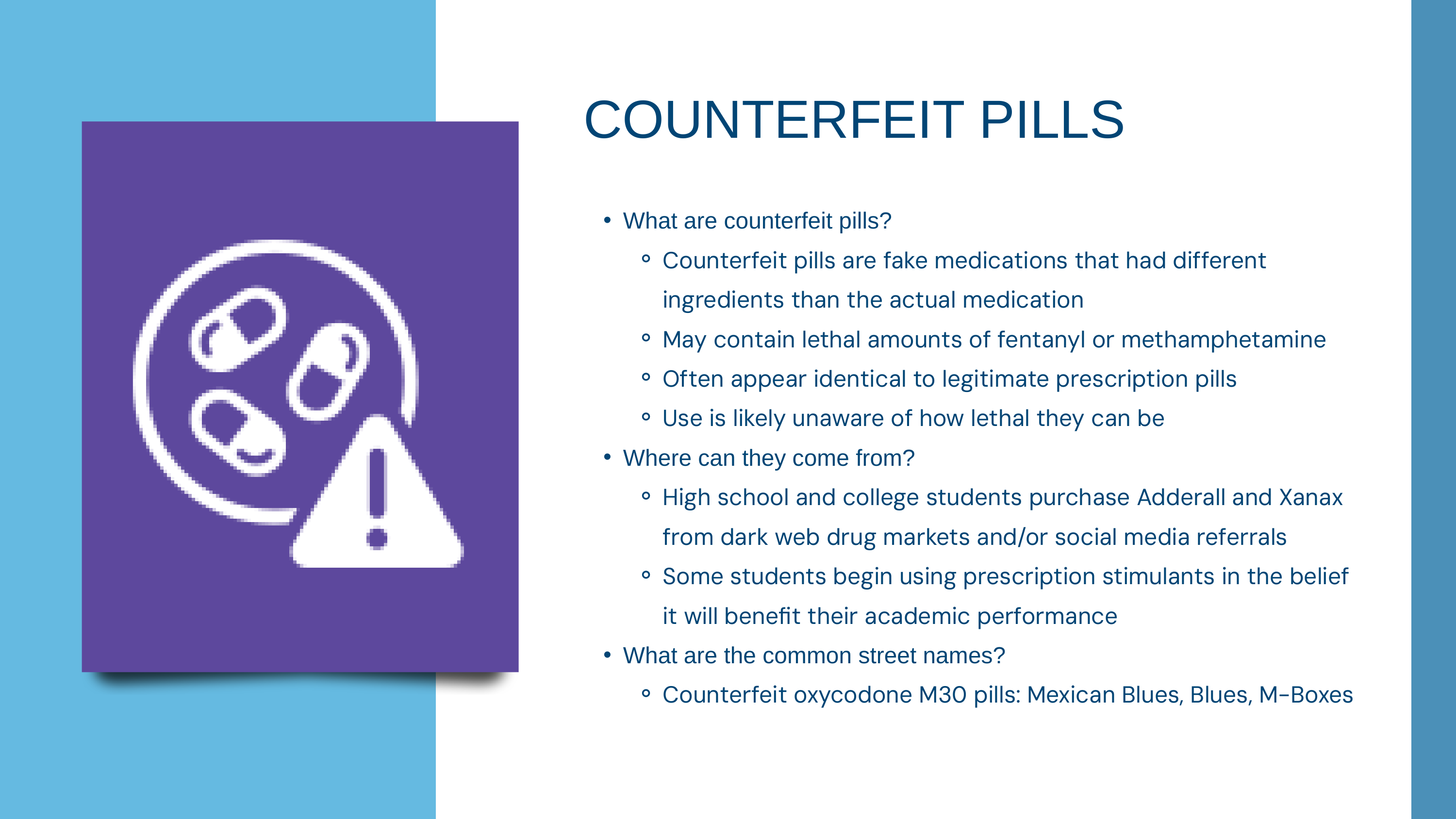

COUNTERFEIT PILLS

What are counterfeit pills?
Counterfeit pills are fake medications that had different ingredients than the actual medication
May contain lethal amounts of fentanyl or methamphetamine
Often appear identical to legitimate prescription pills
Use is likely unaware of how lethal they can be
Where can they come from?
High school and college students purchase Adderall and Xanax from dark web drug markets and/or social media referrals
Some students begin using prescription stimulants in the belief it will benefit their academic performance
What are the common street names?
Counterfeit oxycodone M30 pills: Mexican Blues, Blues, M-Boxes